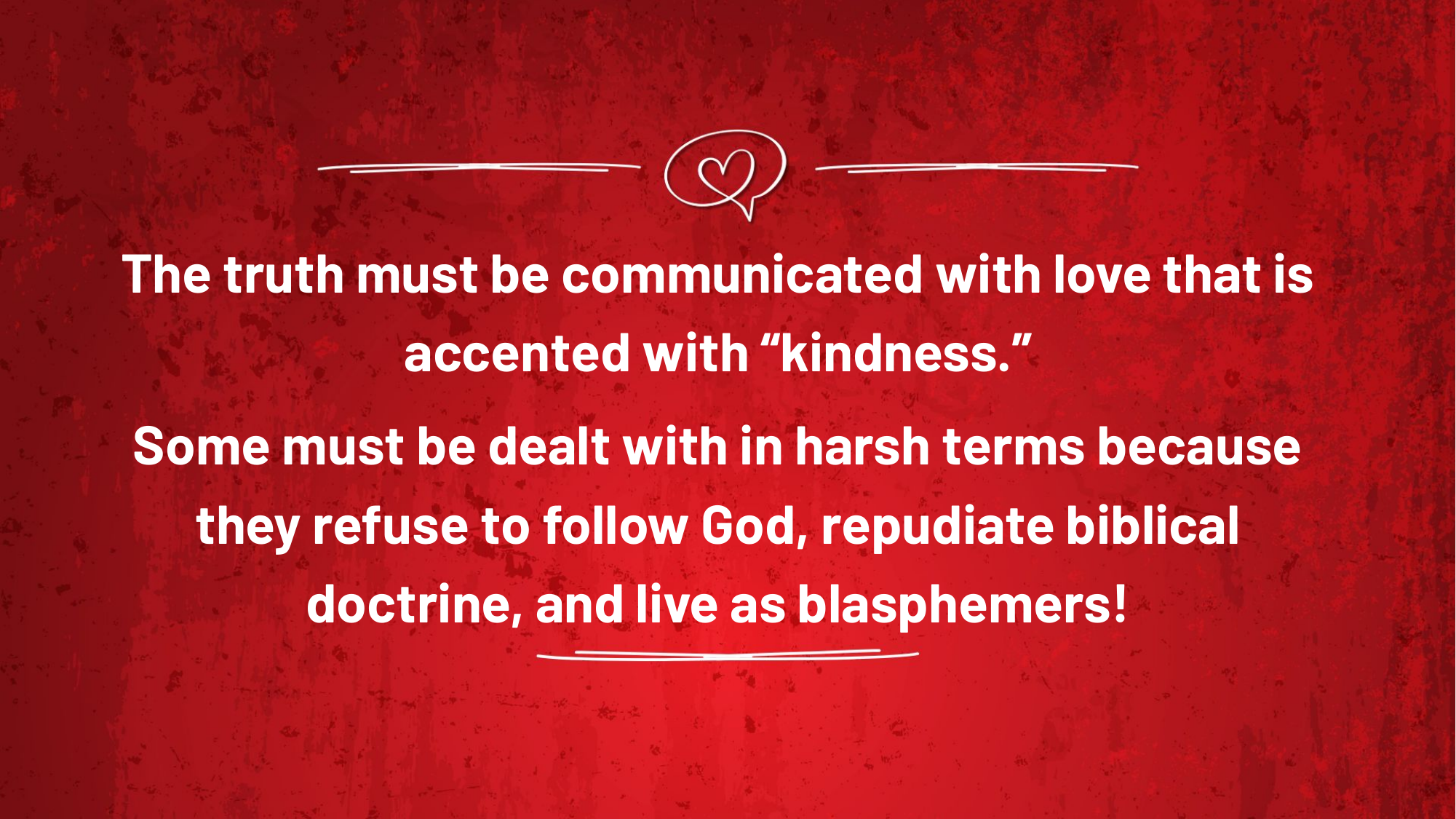

The truth must be communicated with love that is accented with “kindness.”
Some must be dealt with in harsh terms because they refuse to follow God, repudiate biblical doctrine, and live as blasphemers!